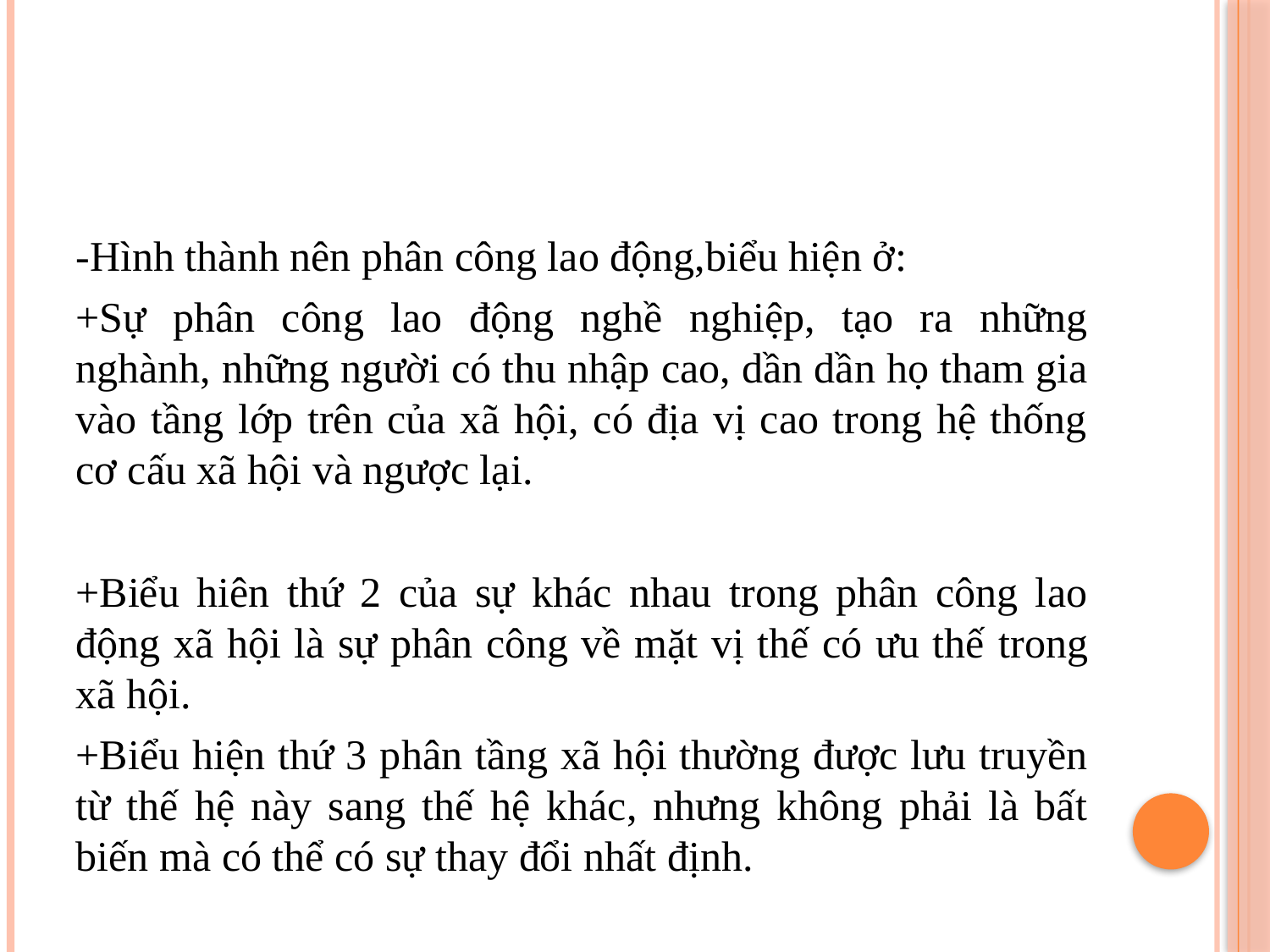

#
-Hình thành nên phân công lao động,biểu hiện ở:
+Sự phân công lao động nghề nghiệp, tạo ra những nghành, những người có thu nhập cao, dần dần họ tham gia vào tầng lớp trên của xã hội, có địa vị cao trong hệ thống cơ cấu xã hội và ngược lại.

+Biểu hiên thứ 2 của sự khác nhau trong phân công lao động xã hội là sự phân công về mặt vị thế có ưu thế trong xã hội.
+Biểu hiện thứ 3 phân tầng xã hội thường được lưu truyền từ thế hệ này sang thế hệ khác, nhưng không phải là bất biến mà có thể có sự thay đổi nhất định.